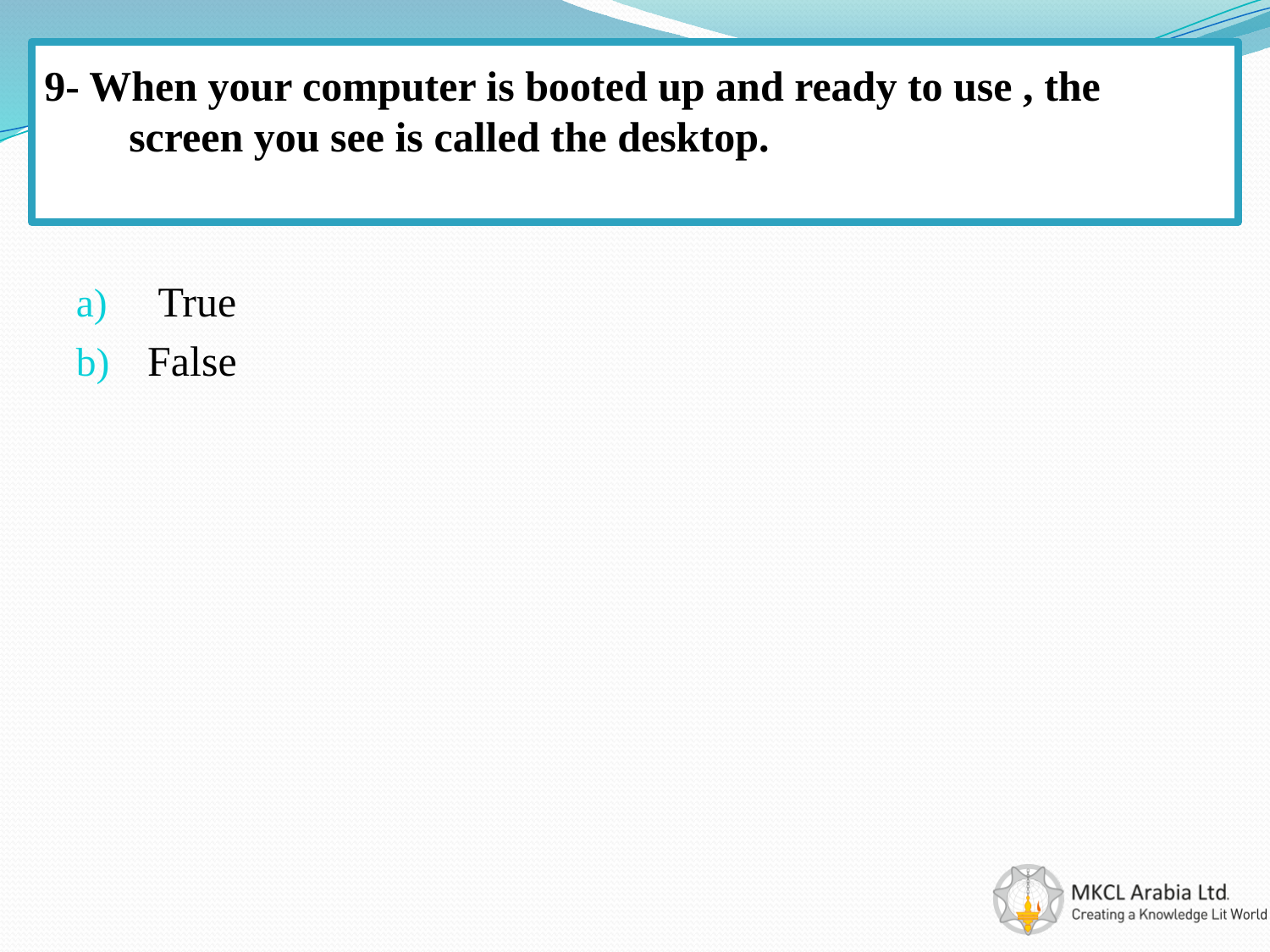

# 9- When your computer is booted up and ready to use , the screen you see is called the desktop.
 True
False